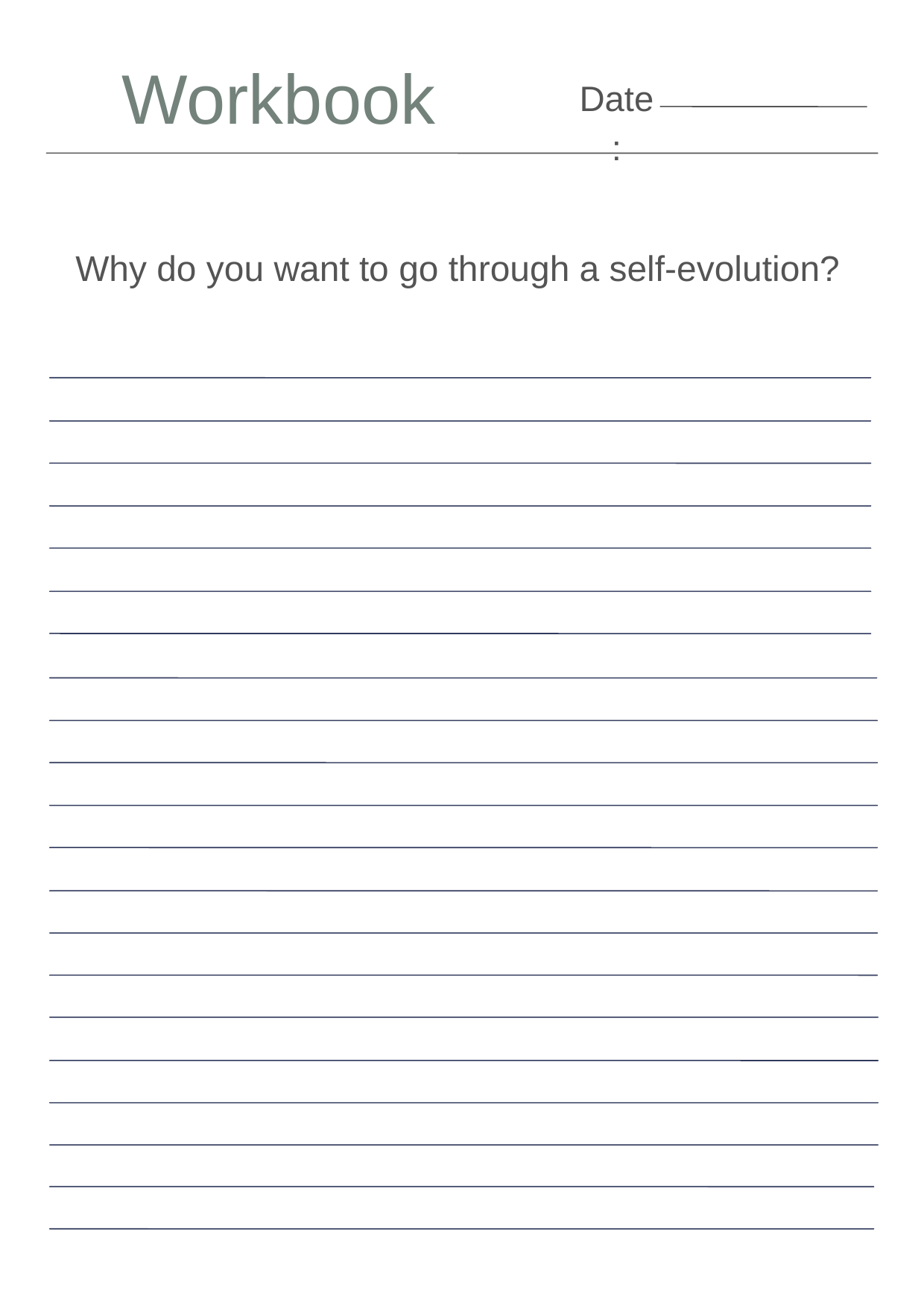

Workbook
Date:

Why do you want to go through a self-evolution?